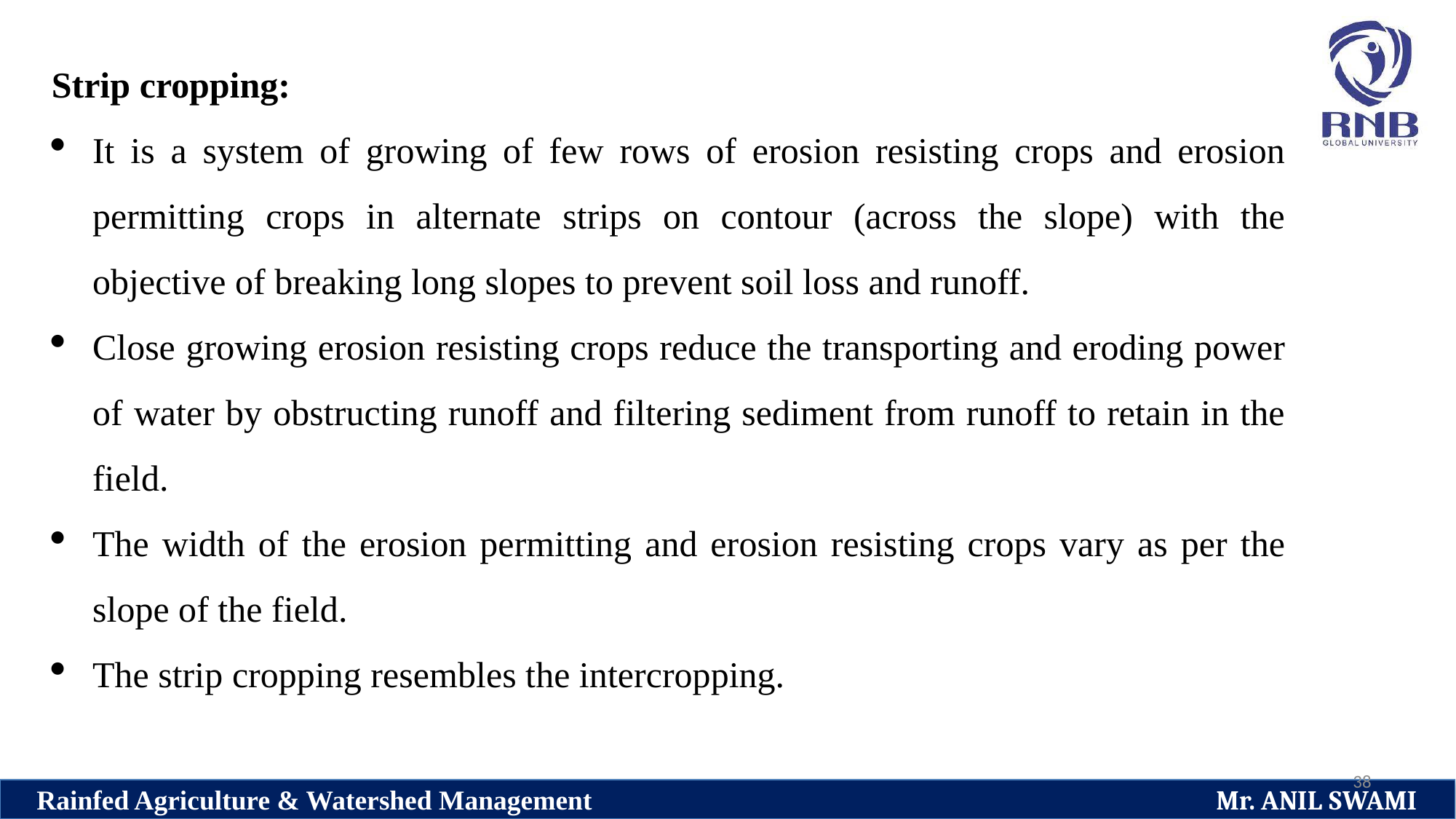

Strip cropping:
It is a system of growing of few rows of erosion resisting crops and erosion permitting crops in alternate strips on contour (across the slope) with the objective of breaking long slopes to prevent soil loss and runoff.
Close growing erosion resisting crops reduce the transporting and eroding power of water by obstructing runoff and filtering sediment from runoff to retain in the field.
The width of the erosion permitting and erosion resisting crops vary as per the slope of the field.
The strip cropping resembles the intercropping.
38